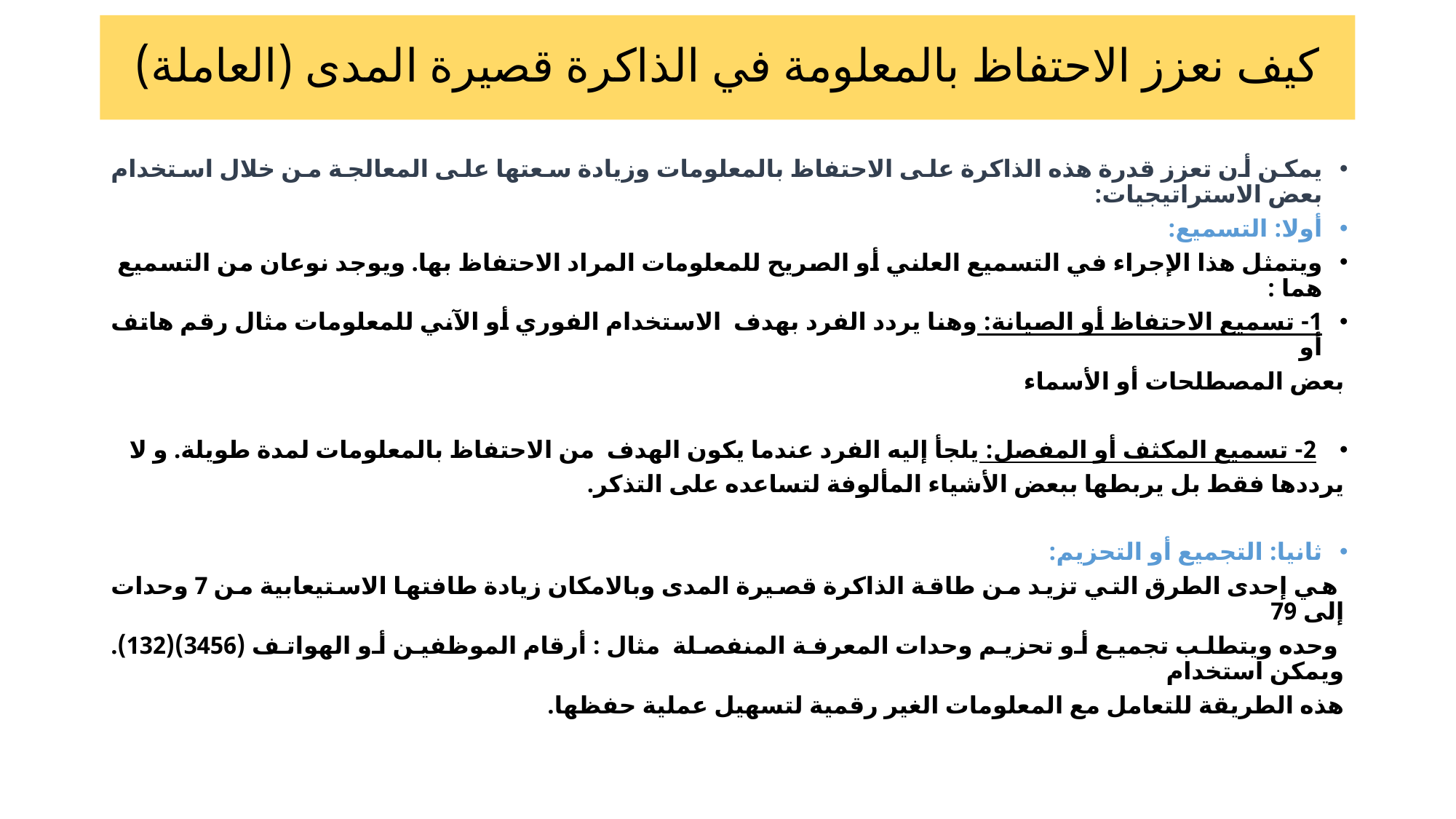

# كيف نعزز الاحتفاظ بالمعلومة في الذاكرة قصيرة المدى (العاملة)
يمكن أن تعزز قدرة هذه الذاكرة على الاحتفاظ بالمعلومات وزيادة سعتها على المعالجة من خلال استخدام بعض الاستراتيجيات:
أولا: التسميع:
ويتمثل هذا الإجراء في التسميع العلني أو الصريح للمعلومات المراد الاحتفاظ بها. ويوجد نوعان من التسميع  هما :
1- تسميع الاحتفاظ أو الصيانة: وهنا يردد الفرد بهدف  الاستخدام الفوري أو الآني للمعلومات مثال رقم هاتف أو
بعض المصطلحات أو الأسماء

 2- تسميع المكثف أو المفصل: يلجأ إليه الفرد عندما يكون الهدف  من الاحتفاظ بالمعلومات لمدة طويلة. و لا
يرددها فقط بل يربطها ببعض الأشياء المألوفة لتساعده على التذكر.

ثانيا: التجميع أو التحزيم:
 هي إحدى الطرق التي تزيد من طاقة الذاكرة قصيرة المدى وبالامكان زيادة طافتها الاستيعابية من 7 وحدات إلى 79
 وحده ويتطلب تجميع أو تحزيم وحدات المعرفة المنفصلة  مثال : أرقام الموظفين أو الهواتف (3456)(132). ويمكن استخدام
هذه الطريقة للتعامل مع المعلومات الغير رقمية لتسهيل عملية حفظها.